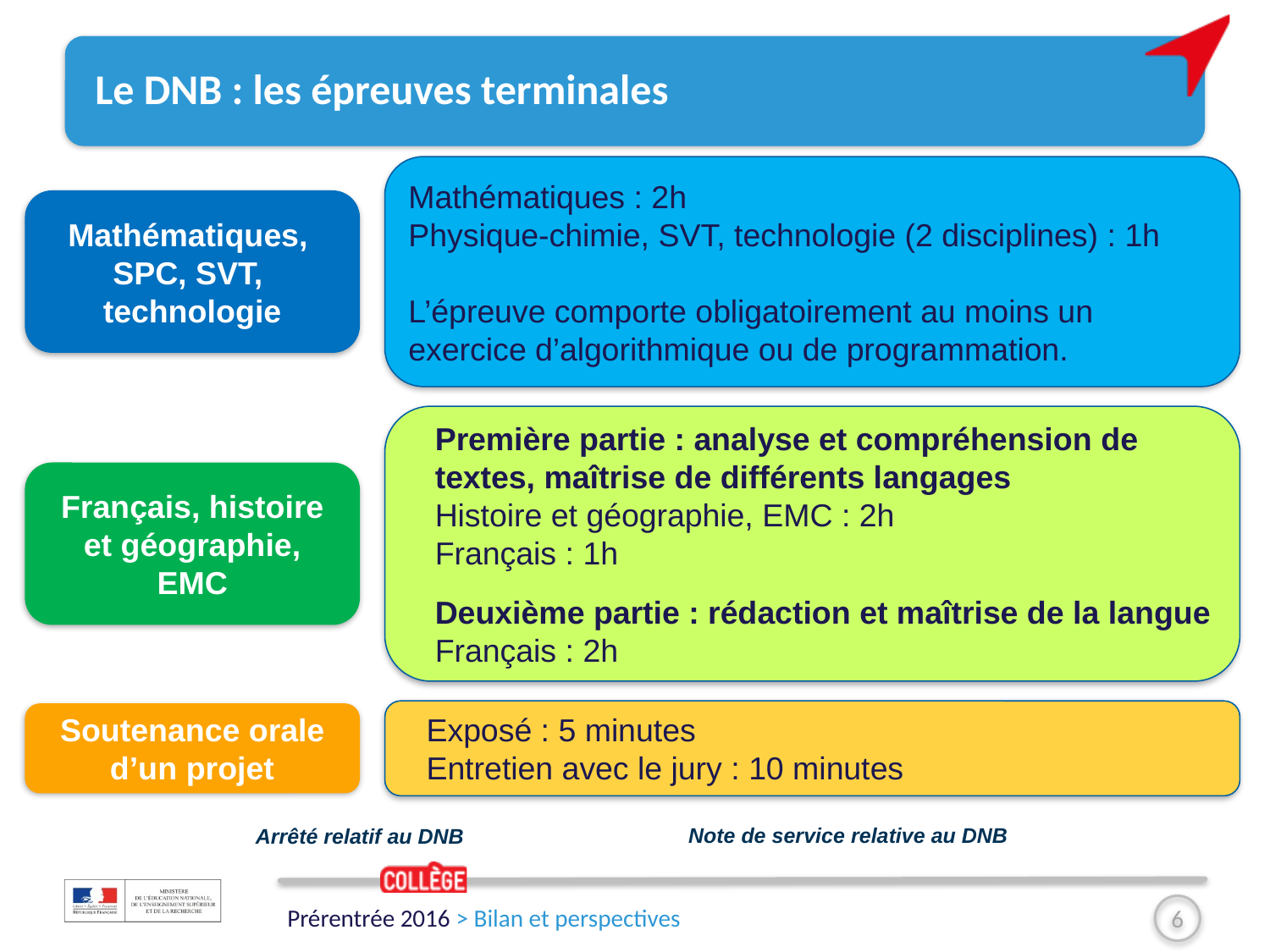

# Le DNB : les épreuves terminales
Mathématiques : 2h
Physique-chimie, SVT, technologie (2 disciplines) : 1h

L’épreuve comporte obligatoirement au moins un exercice d’algorithmique ou de programmation.
Mathématiques,
SPC, SVT,
technologie
Première partie : analyse et compréhension de textes, maîtrise de différents langages
Histoire et géographie, EMC : 2h
Français : 1h
Deuxième partie : rédaction et maîtrise de la langue
Français : 2h
Français, histoire et géographie, EMC
Exposé : 5 minutes
Entretien avec le jury : 10 minutes
Soutenance orale d’un projet
Note de service relative au DNB
Arrêté relatif au DNB